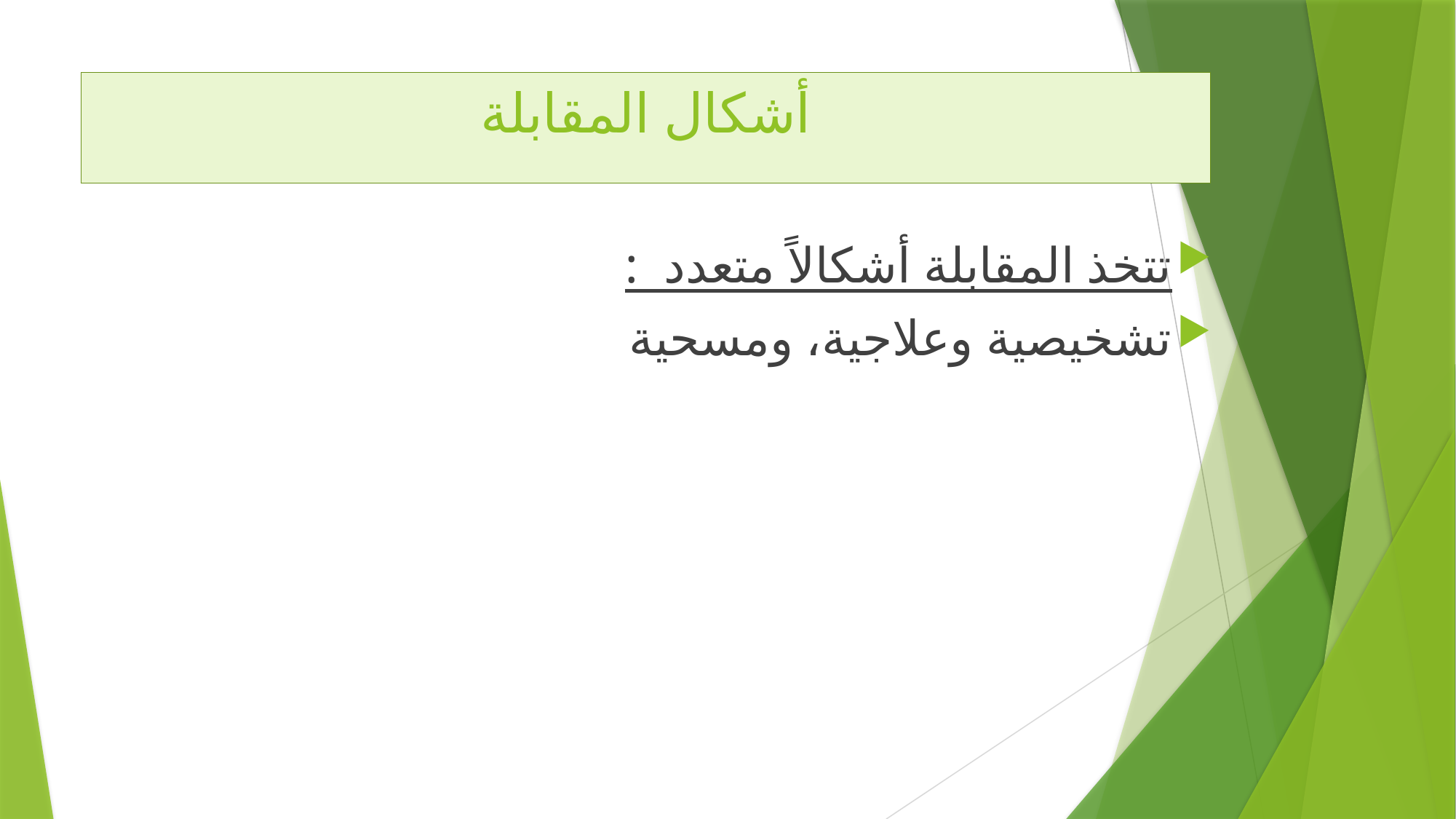

# أشكال المقابلة
تتخذ المقابلة أشكالاً متعدد  :
تشخيصية وعلاجية، ومسحية